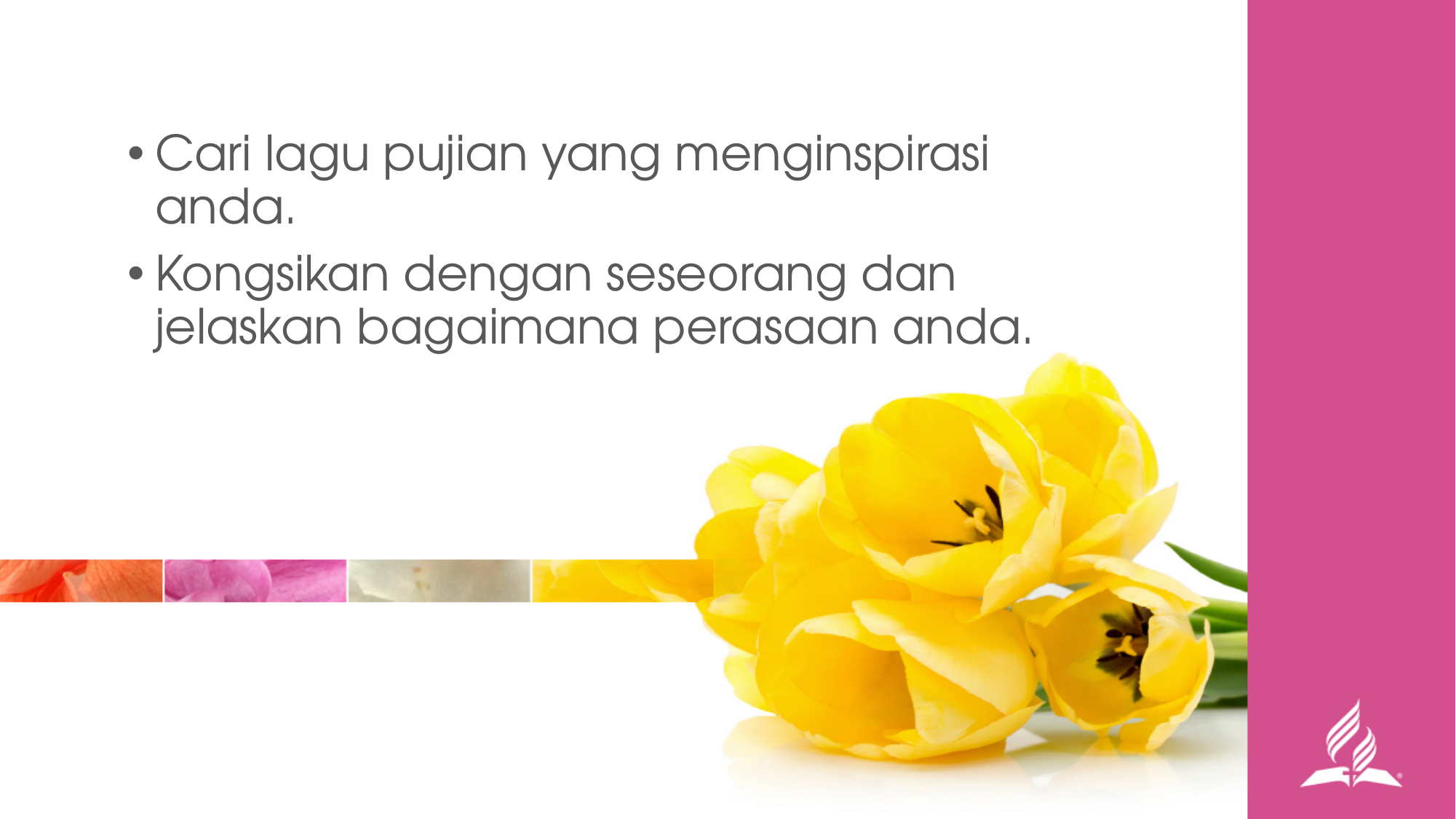

Cari lagu pujian yang menginspirasi anda.
Kongsikan dengan seseorang dan jelaskan bagaimana perasaan anda.